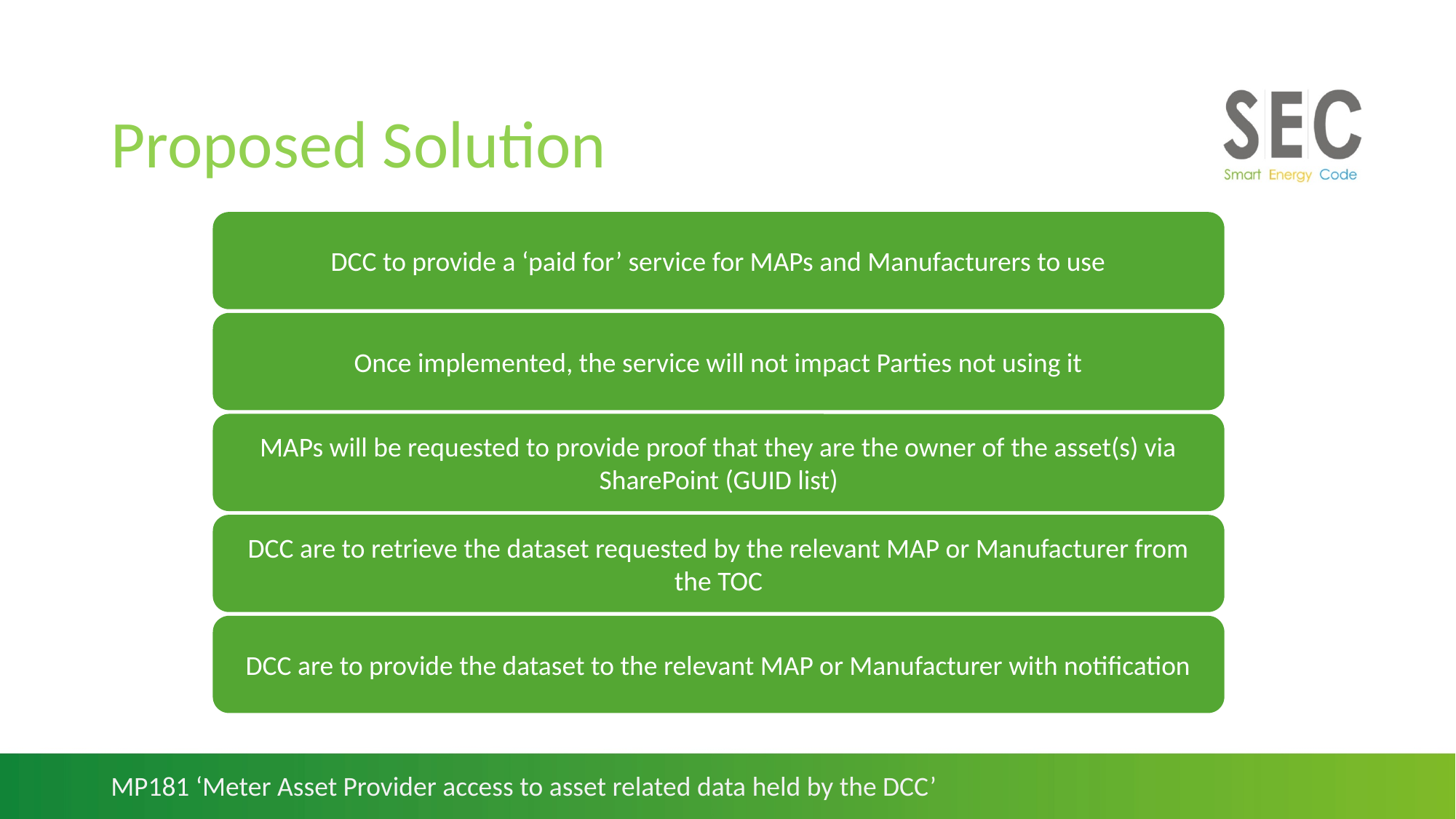

# Proposed Solution
DCC to provide a ‘paid for’ service for MAPs and Manufacturers to use
Once implemented, the service will not impact Parties not using it
MAPs will be requested to provide proof that they are the owner of the asset(s) via SharePoint (GUID list)
DCC are to retrieve the dataset requested by the relevant MAP or Manufacturer from the TOC
DCC are to provide the dataset to the relevant MAP or Manufacturer with notification
MP181 ‘Meter Asset Provider access to asset related data held by the DCC’